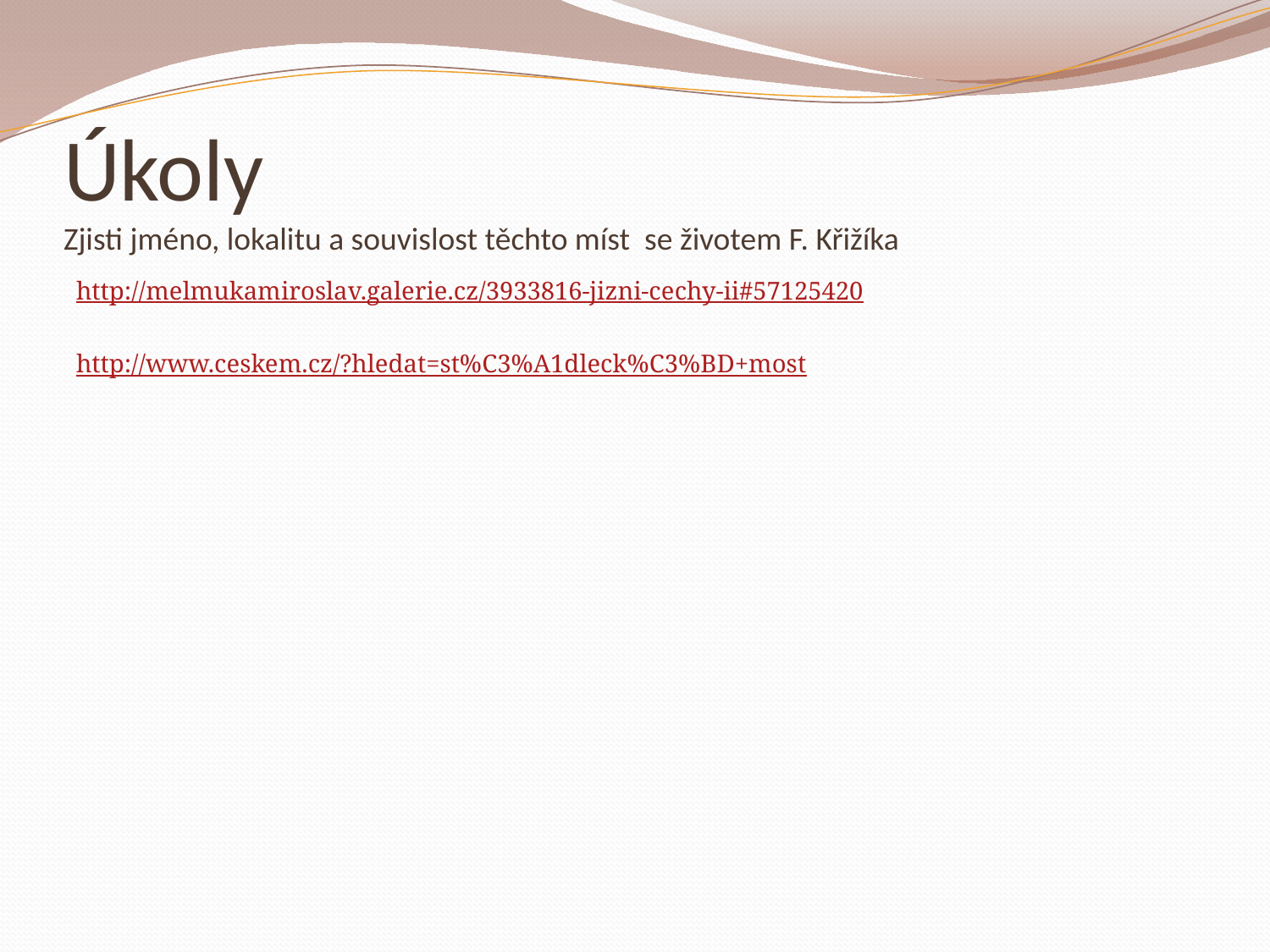

# Úkoly Zjisti jméno, lokalitu a souvislost těchto míst  se životem F. Křižíka
http://melmukamiroslav.galerie.cz/3933816-jizni-cechy-ii#57125420

http://www.ceskem.cz/?hledat=st%C3%A1dleck%C3%BD+most